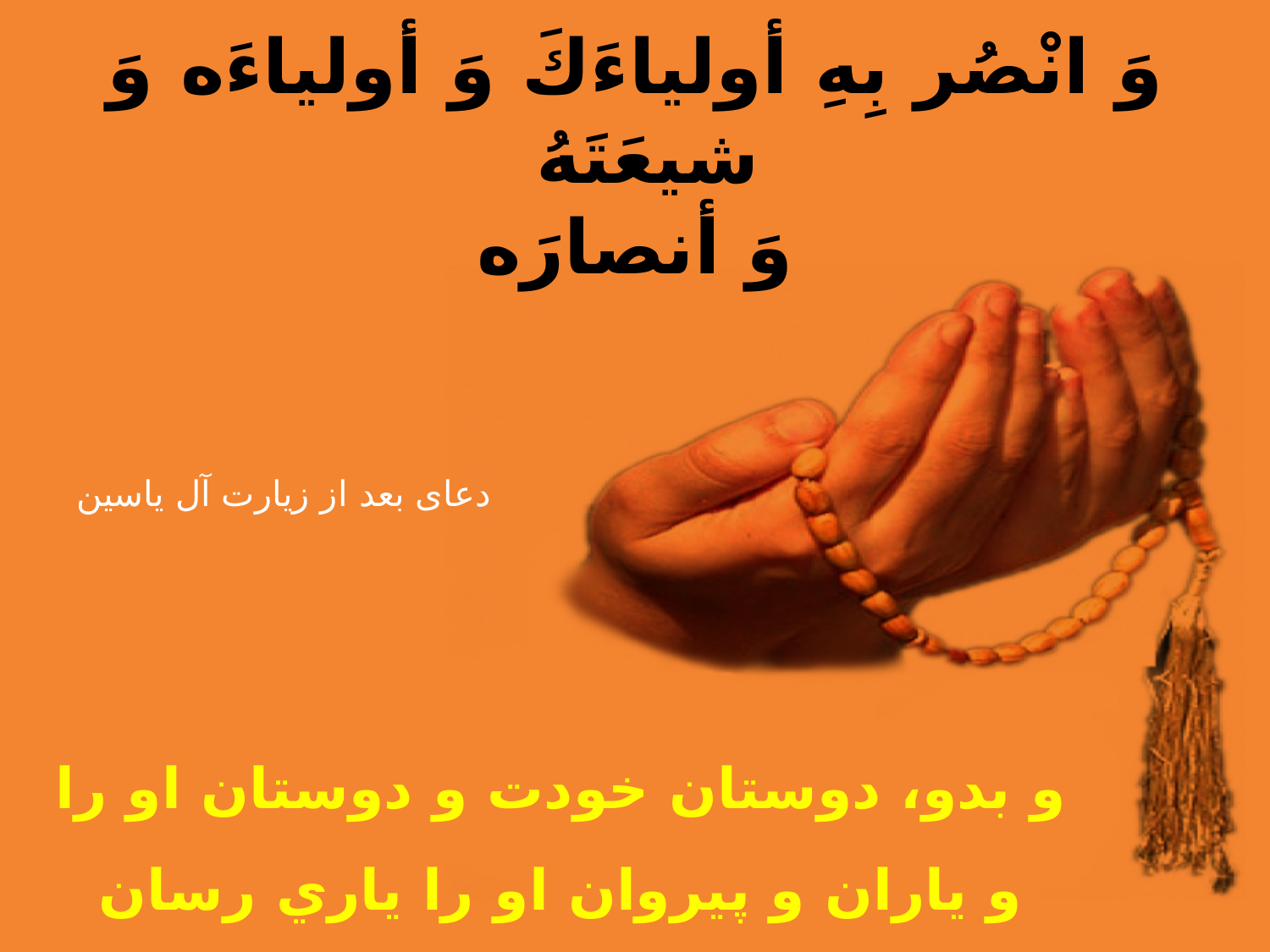

وَ انْصُر بِهِ أولياءَ‌كَ وَ أولياءَه وَ شيعَتَهُ
وَ أنصارَه
و بدو، دوستان خودت و دوستان او را و ياران و پيروان او را ياري رسان